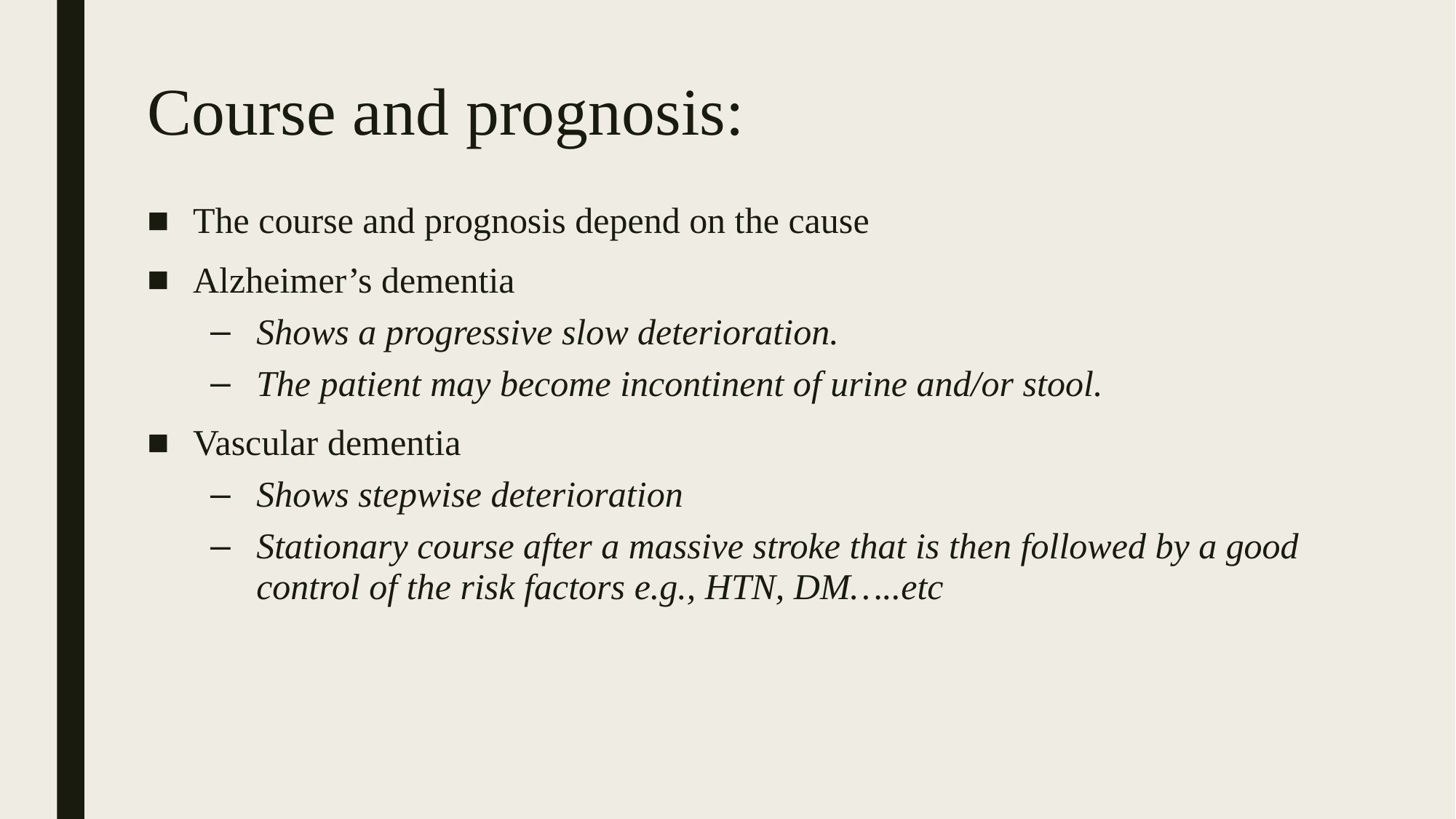

# Course and prognosis:
The course and prognosis depend on the cause
Alzheimer’s dementia
Shows a progressive slow deterioration.
The patient may become incontinent of urine and/or stool.
Vascular dementia
Shows stepwise deterioration
Stationary course after a massive stroke that is then followed by a good control of the risk factors e.g., HTN, DM…..etc